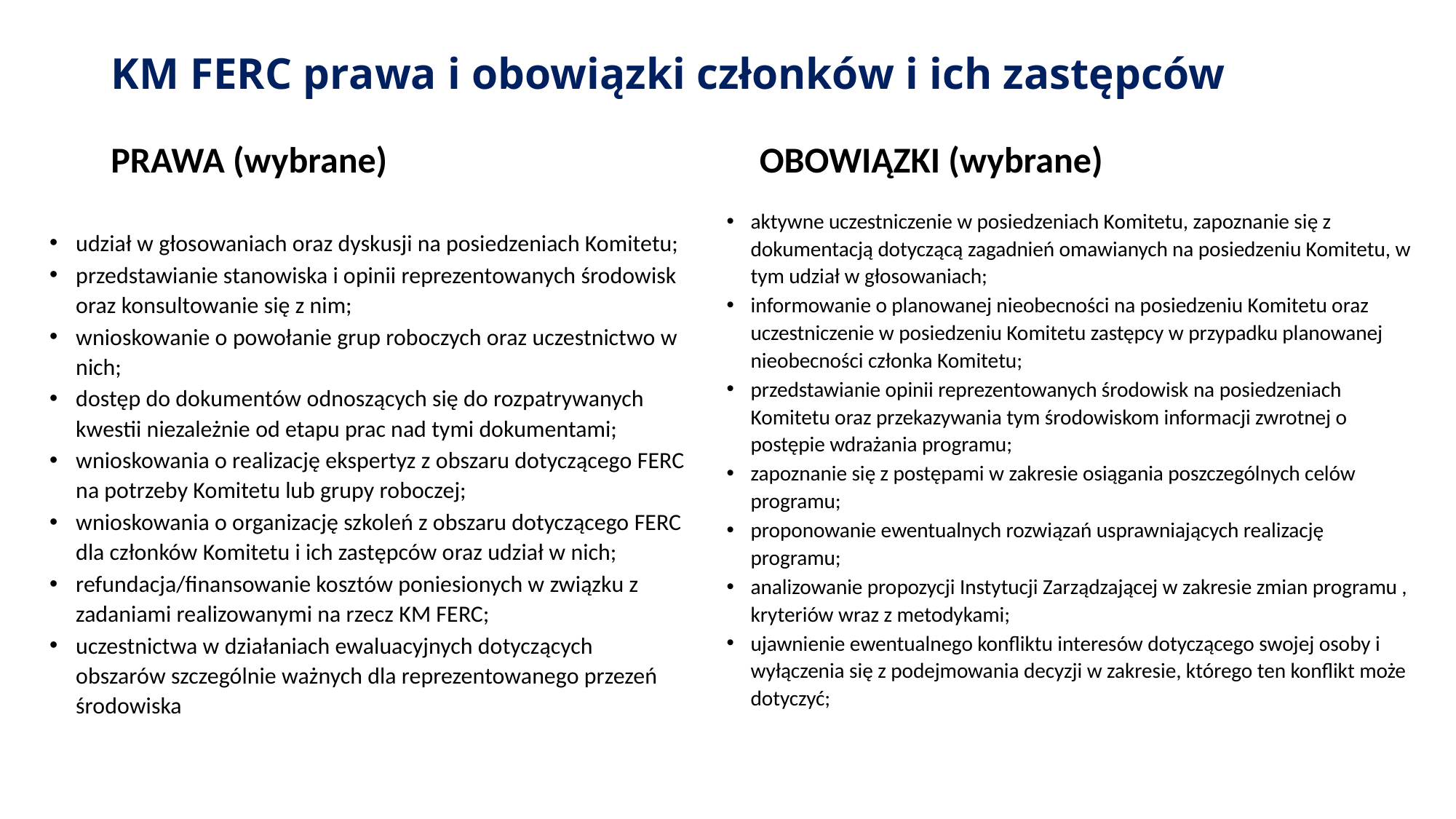

# KM FERC prawa i obowiązki członków i ich zastępców
PRAWA (wybrane)
OBOWIĄZKI (wybrane)
aktywne uczestniczenie w posiedzeniach Komitetu, zapoznanie się z dokumentacją dotyczącą zagadnień omawianych na posiedzeniu Komitetu, w tym udział w głosowaniach;
informowanie o planowanej nieobecności na posiedzeniu Komitetu oraz uczestniczenie w posiedzeniu Komitetu zastępcy w przypadku planowanej nieobecności członka Komitetu;
przedstawianie opinii reprezentowanych środowisk na posiedzeniach Komitetu oraz przekazywania tym środowiskom informacji zwrotnej o postępie wdrażania programu;
zapoznanie się z postępami w zakresie osiągania poszczególnych celów programu;
proponowanie ewentualnych rozwiązań usprawniających realizację programu;
analizowanie propozycji Instytucji Zarządzającej w zakresie zmian programu , kryteriów wraz z metodykami;
ujawnienie ewentualnego konfliktu interesów dotyczącego swojej osoby i wyłączenia się z podejmowania decyzji w zakresie, którego ten konflikt może dotyczyć;

udział w głosowaniach oraz dyskusji na posiedzeniach Komitetu;
przedstawianie stanowiska i opinii reprezentowanych środowisk oraz konsultowanie się z nim;
wnioskowanie o powołanie grup roboczych oraz uczestnictwo w nich;
dostęp do dokumentów odnoszących się do rozpatrywanych kwestii niezależnie od etapu prac nad tymi dokumentami;
wnioskowania o realizację ekspertyz z obszaru dotyczącego FERC na potrzeby Komitetu lub grupy roboczej;
wnioskowania o organizację szkoleń z obszaru dotyczącego FERC dla członków Komitetu i ich zastępców oraz udział w nich;
refundacja/finansowanie kosztów poniesionych w związku z zadaniami realizowanymi na rzecz KM FERC;
uczestnictwa w działaniach ewaluacyjnych dotyczących obszarów szczególnie ważnych dla reprezentowanego przezeń środowiska